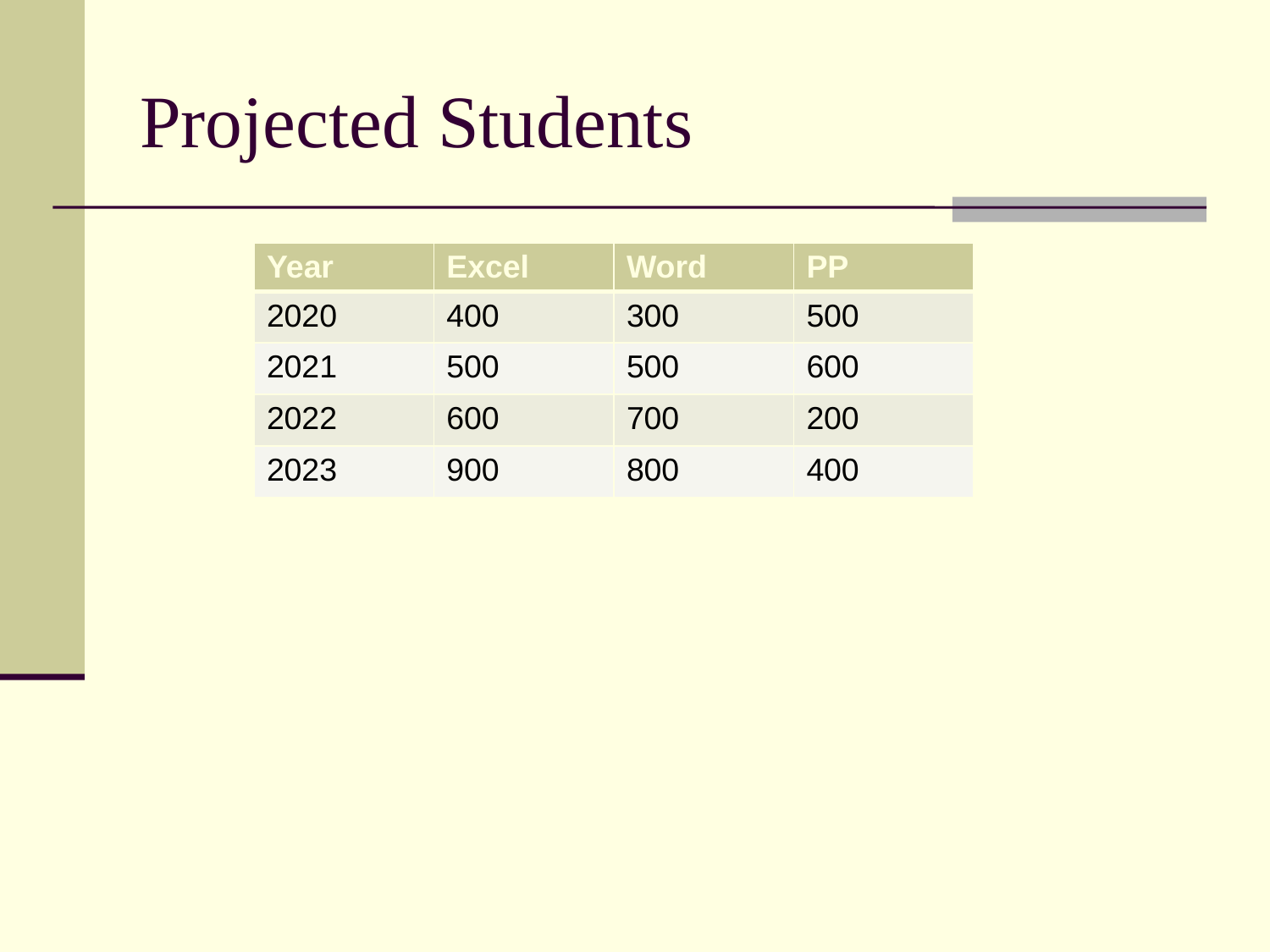

# Projected Students
| Year | Excel | Word | PP |
| --- | --- | --- | --- |
| 2020 | 400 | 300 | 500 |
| 2021 | 500 | 500 | 600 |
| 2022 | 600 | 700 | 200 |
| 2023 | 900 | 800 | 400 |